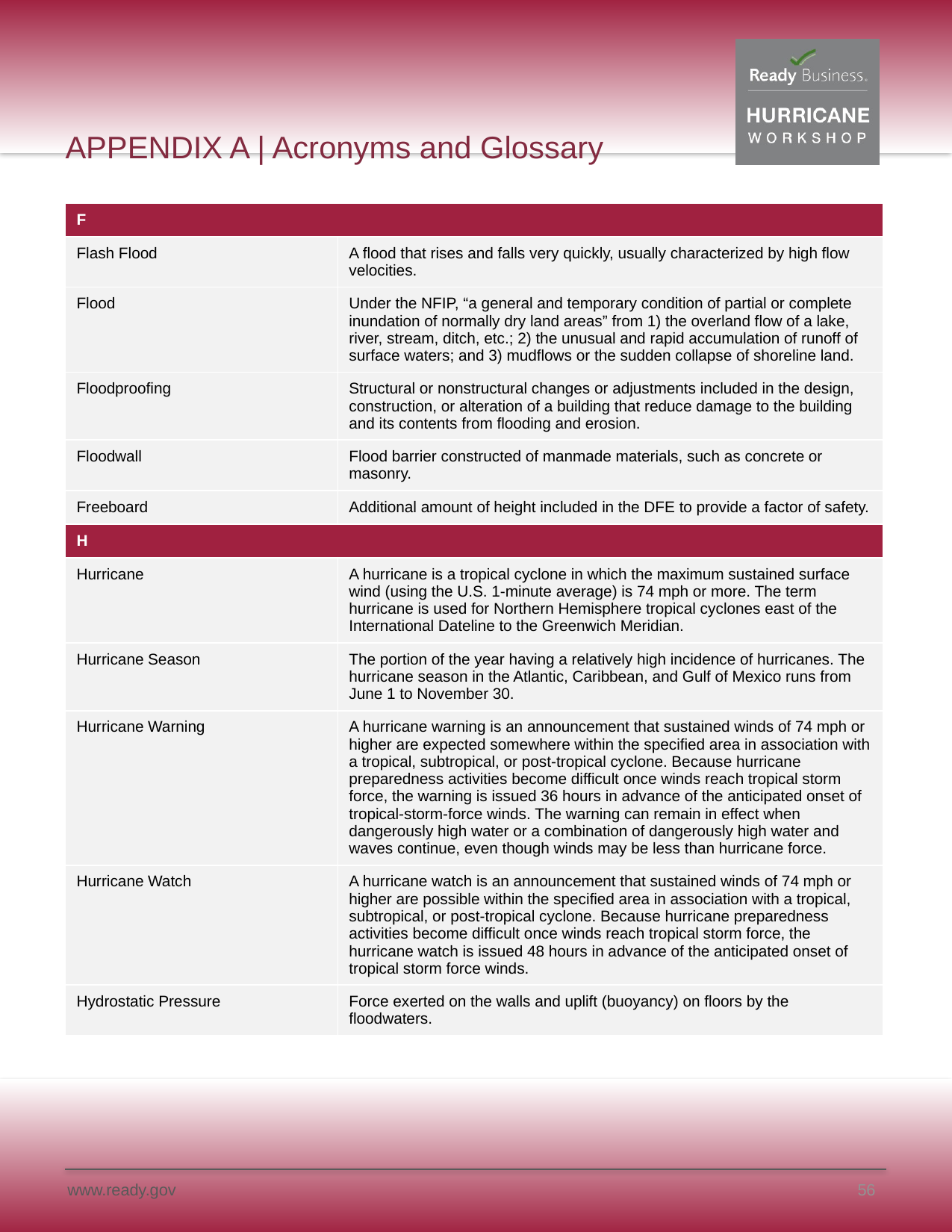

# APPENDIX A | Acronyms and Glossary
| F |  |
| --- | --- |
| Flash Flood | A flood that rises and falls very quickly, usually characterized by high flow velocities. |
| Flood | Under the NFIP, “a general and temporary condition of partial or complete inundation of normally dry land areas” from 1) the overland flow of a lake, river, stream, ditch, etc.; 2) the unusual and rapid accumulation of runoff of surface waters; and 3) mudflows or the sudden collapse of shoreline land. |
| Floodproofing | Structural or nonstructural changes or adjustments included in the design, construction, or alteration of a building that reduce damage to the building and its contents from flooding and erosion. |
| Floodwall | Flood barrier constructed of manmade materials, such as concrete or masonry. |
| Freeboard | Additional amount of height included in the DFE to provide a factor of safety. |
| H |  |
| Hurricane | A hurricane is a tropical cyclone in which the maximum sustained surface wind (using the U.S. 1-minute average) is 74 mph or more. The term hurricane is used for Northern Hemisphere tropical cyclones east of the International Dateline to the Greenwich Meridian. |
| Hurricane Season | The portion of the year having a relatively high incidence of hurricanes. The hurricane season in the Atlantic, Caribbean, and Gulf of Mexico runs from June 1 to November 30. |
| Hurricane Warning | A hurricane warning is an announcement that sustained winds of 74 mph or higher are expected somewhere within the specified area in association with a tropical, subtropical, or post-tropical cyclone. Because hurricane preparedness activities become difficult once winds reach tropical storm force, the warning is issued 36 hours in advance of the anticipated onset of tropical-storm-force winds. The warning can remain in effect when dangerously high water or a combination of dangerously high water and waves continue, even though winds may be less than hurricane force. |
| Hurricane Watch | A hurricane watch is an announcement that sustained winds of 74 mph or higher are possible within the specified area in association with a tropical, subtropical, or post-tropical cyclone. Because hurricane preparedness activities become difficult once winds reach tropical storm force, the hurricane watch is issued 48 hours in advance of the anticipated onset of tropical storm force winds. |
| Hydrostatic Pressure | Force exerted on the walls and uplift (buoyancy) on floors by the floodwaters. |
56